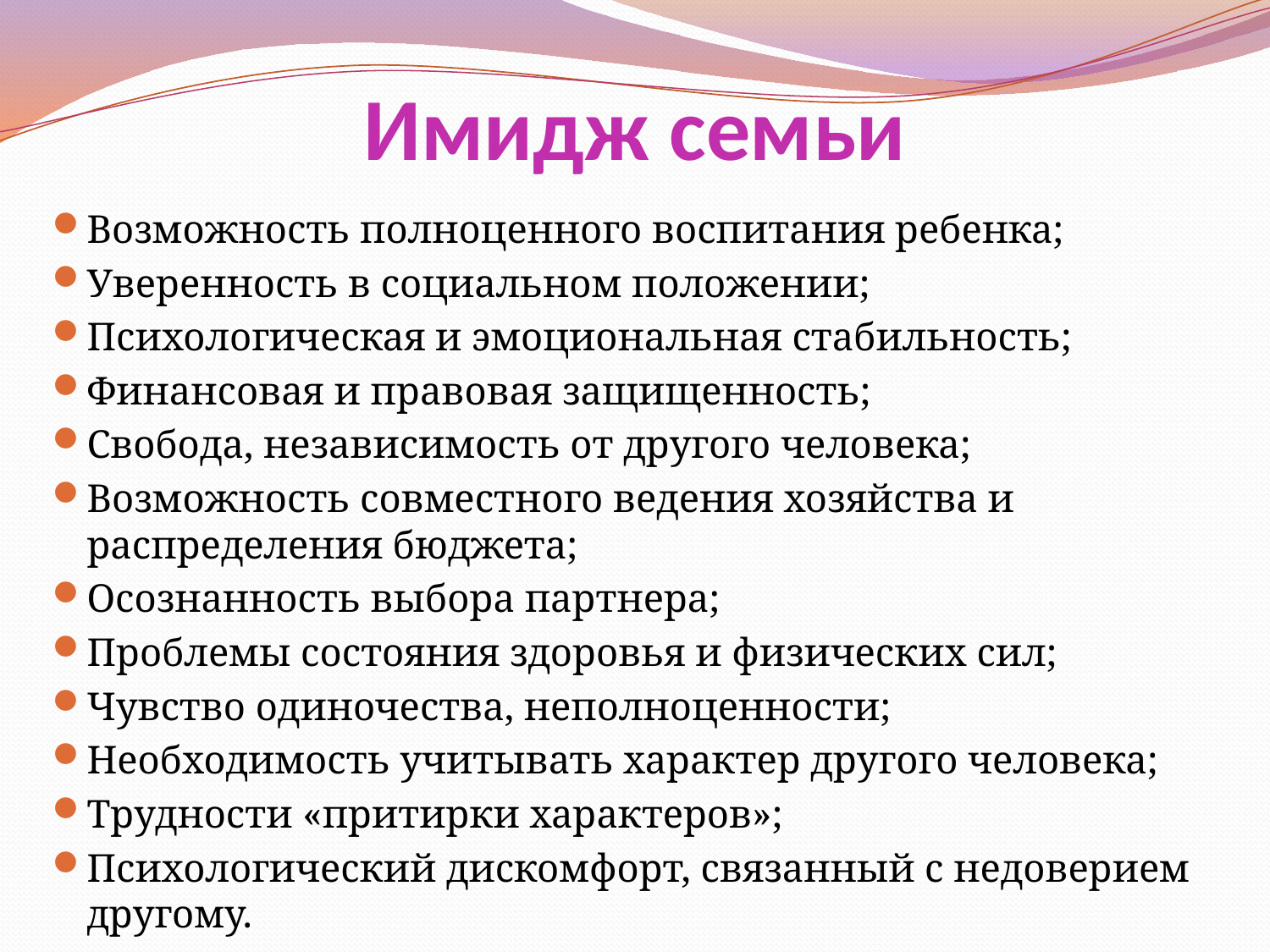

# Имидж семьи
Возможность полноценного воспитания ребенка;
Уверенность в социальном положении;
Психологическая и эмоциональная стабильность;
Финансовая и правовая защищенность;
Свобода, независимость от другого человека;
Возможность совместного ведения хозяйства и распределения бюджета;
Осознанность выбора партнера;
Проблемы состояния здоровья и физических сил;
Чувство одиночества, неполноценности;
Необходимость учитывать характер другого человека;
Трудности «притирки характеров»;
Психологический дискомфорт, связанный с недоверием другому.